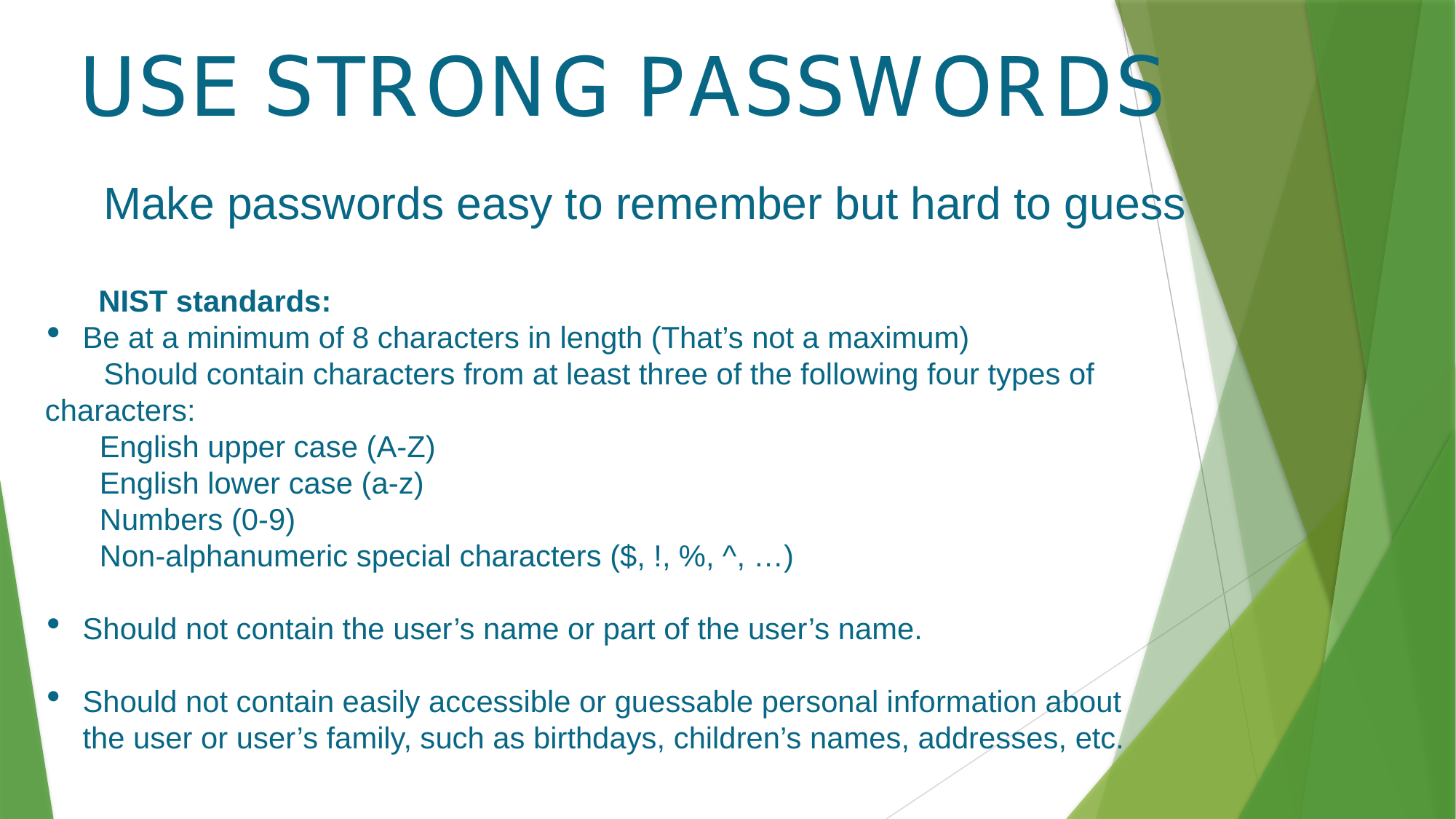

Use Strong Passwords
Make passwords easy to remember but hard to guess
      NIST standards:
Be at a minimum of 8 characters in length (That’s not a maximum)
       Should contain characters from at least three of the following four types of     characters:
English upper case (A-Z)
English lower case (a-z)
Numbers (0-9)
Non-alphanumeric special characters ($, !, %, ^, …)
Should not contain the user’s name or part of the user’s name.
Should not contain easily accessible or guessable personal information about the user or user’s family, such as birthdays, children’s names, addresses, etc.